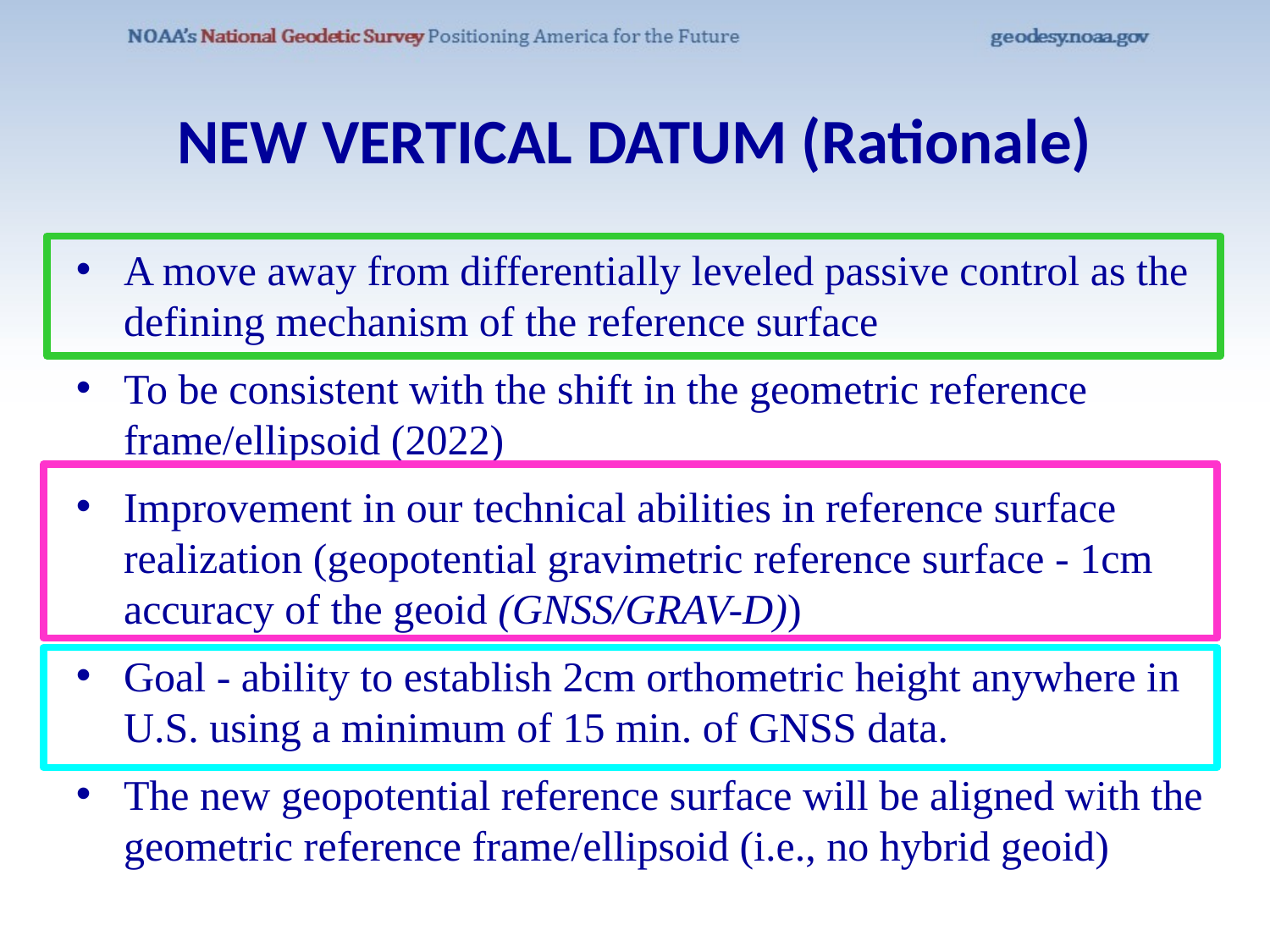

# NEW VERTICAL DATUM (Rationale)

A move away from differentially leveled passive control as the defining mechanism of the reference surface

To be consistent with the shift in the geometric reference frame/ellipsoid (2022)

Improvement in our technical abilities in reference surface realization (geopotential gravimetric reference surface - 1cm accuracy of the geoid (GNSS/GRAV-D))

Goal - ability to establish 2cm orthometric height anywhere in U.S. using a minimum of 15 min. of GNSS data.

The new geopotential reference surface will be aligned with the geometric reference frame/ellipsoid (i.e., no hybrid geoid)